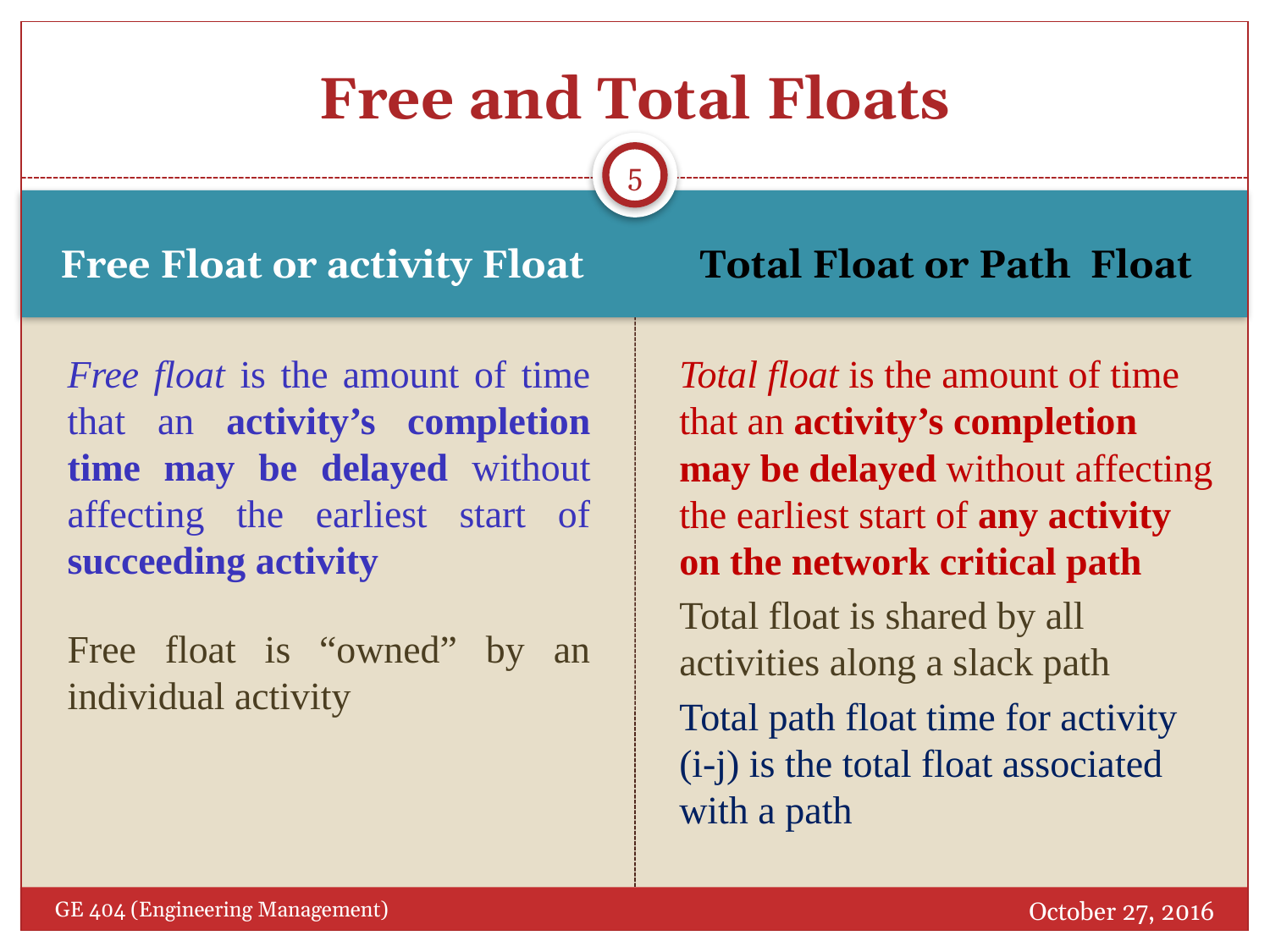

# Free and Total Floats
5
Free Float or activity Float
Total Float or Path  Float
Free float is the amount of time that an activity’s completion time may be delayed without affecting the earliest start of succeeding activity
Free float is “owned” by an individual activity
Total float is the amount of time that an activity’s completion may be delayed without affecting the earliest start of any activity on the network critical path
Total float is shared by all activities along a slack path
Total path float time for activity (i-j) is the total float associated with a path

October 27, 2016
GE 404 (Engineering Management)